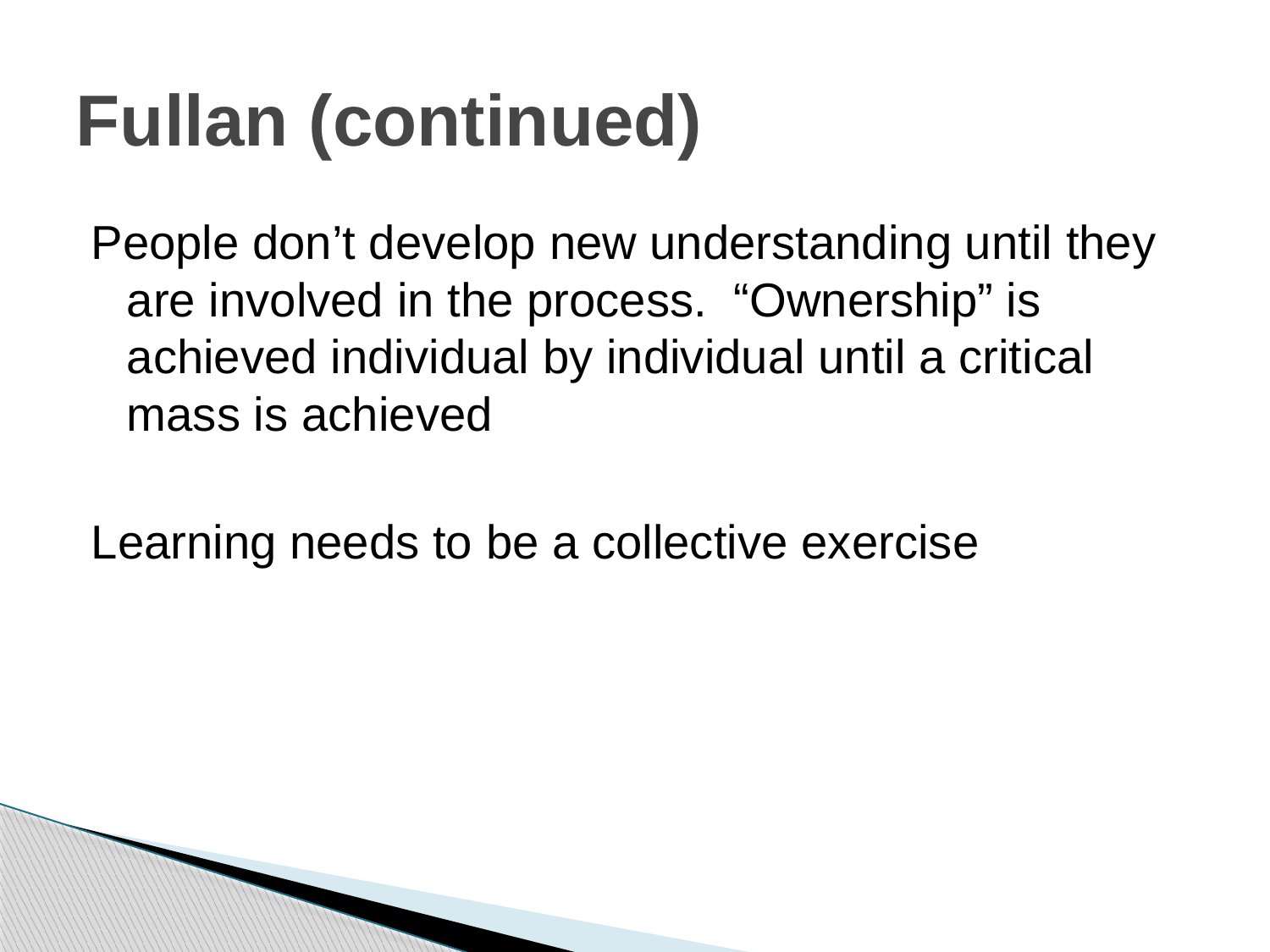

# Fullan (continued)
People don’t develop new understanding until they are involved in the process.  “Ownership” is achieved individual by individual until a critical mass is achieved

Learning needs to be a collective exercise